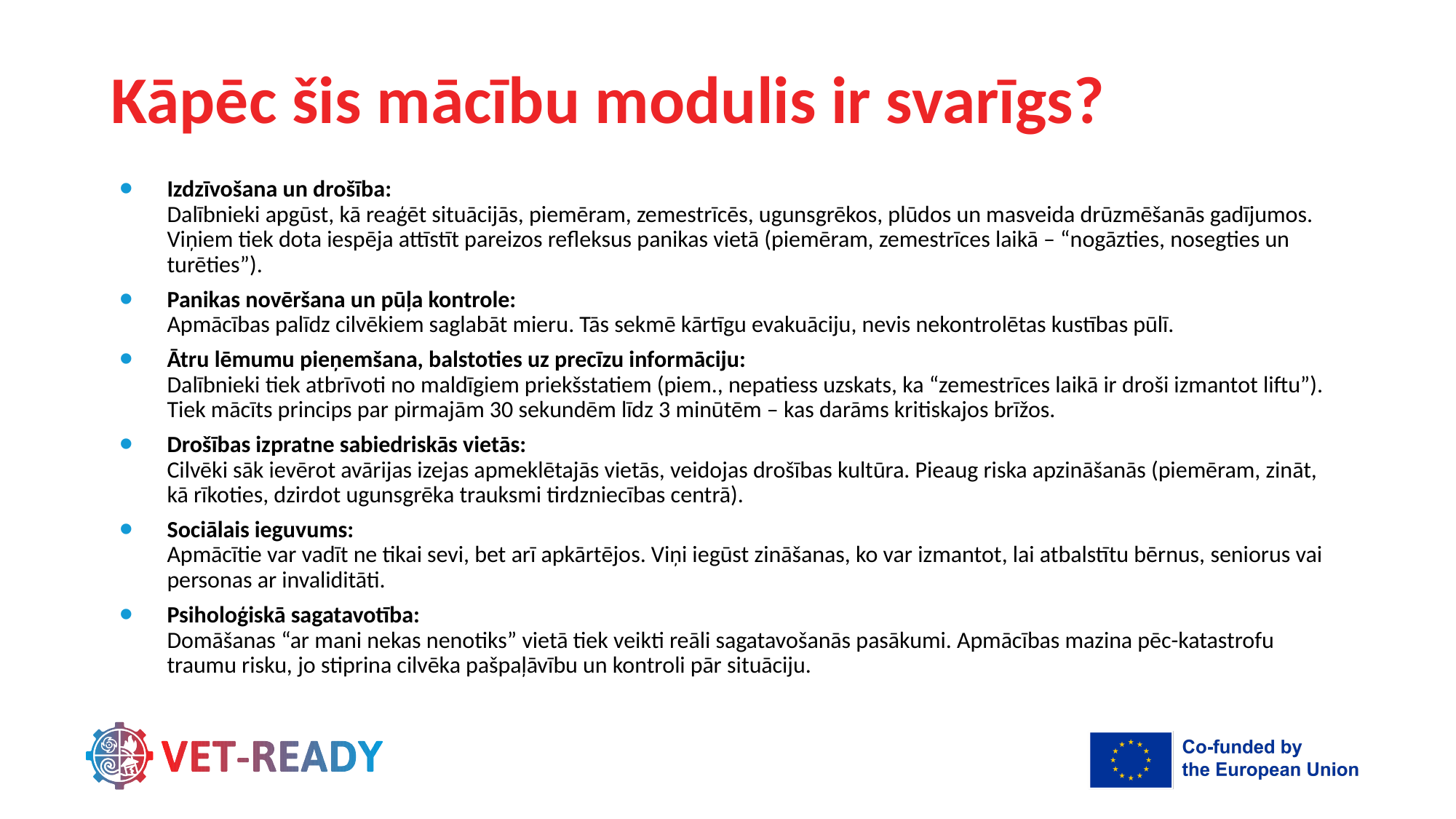

# Kāpēc šis mācību modulis ir svarīgs?
Izdzīvošana un drošība:
Dalībnieki apgūst, kā reaģēt situācijās, piemēram, zemestrīcēs, ugunsgrēkos, plūdos un masveida drūzmēšanās gadījumos. Viņiem tiek dota iespēja attīstīt pareizos refleksus panikas vietā (piemēram, zemestrīces laikā – “nogāzties, nosegties un turēties”).
Panikas novēršana un pūļa kontrole:
Apmācības palīdz cilvēkiem saglabāt mieru. Tās sekmē kārtīgu evakuāciju, nevis nekontrolētas kustības pūlī.
Ātru lēmumu pieņemšana, balstoties uz precīzu informāciju:
Dalībnieki tiek atbrīvoti no maldīgiem priekšstatiem (piem., nepatiess uzskats, ka “zemestrīces laikā ir droši izmantot liftu”). Tiek mācīts princips par pirmajām 30 sekundēm līdz 3 minūtēm – kas darāms kritiskajos brīžos.
Drošības izpratne sabiedriskās vietās:
Cilvēki sāk ievērot avārijas izejas apmeklētajās vietās, veidojas drošības kultūra. Pieaug riska apzināšanās (piemēram, zināt, kā rīkoties, dzirdot ugunsgrēka trauksmi tirdzniecības centrā).
Sociālais ieguvums:
Apmācītie var vadīt ne tikai sevi, bet arī apkārtējos. Viņi iegūst zināšanas, ko var izmantot, lai atbalstītu bērnus, seniorus vai personas ar invaliditāti.
Psiholoģiskā sagatavotība:
Domāšanas “ar mani nekas nenotiks” vietā tiek veikti reāli sagatavošanās pasākumi. Apmācības mazina pēc-katastrofu traumu risku, jo stiprina cilvēka pašpaļāvību un kontroli pār situāciju.